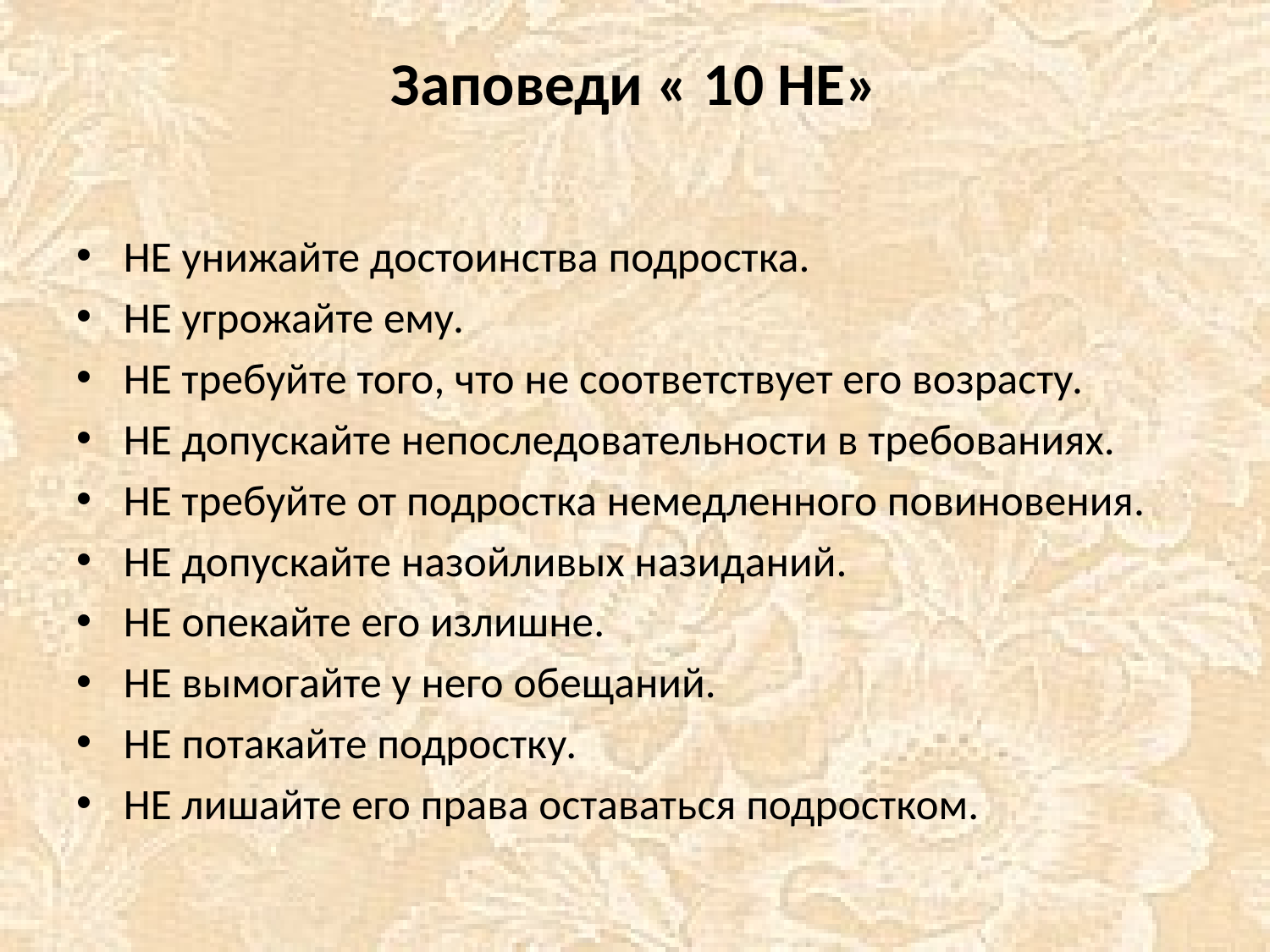

# Заповеди « 10 НЕ»
НЕ унижайте достоинства подростка.
НЕ угрожайте ему.
НЕ требуйте того, что не соответствует его возрасту.
НЕ допускайте непоследовательности в требованиях.
НЕ требуйте от подростка немедленного повиновения.
НЕ допускайте назойливых назиданий.
НЕ опекайте его излишне.
НЕ вымогайте у него обещаний.
НЕ потакайте подростку.
НЕ лишайте его права оставаться подростком.